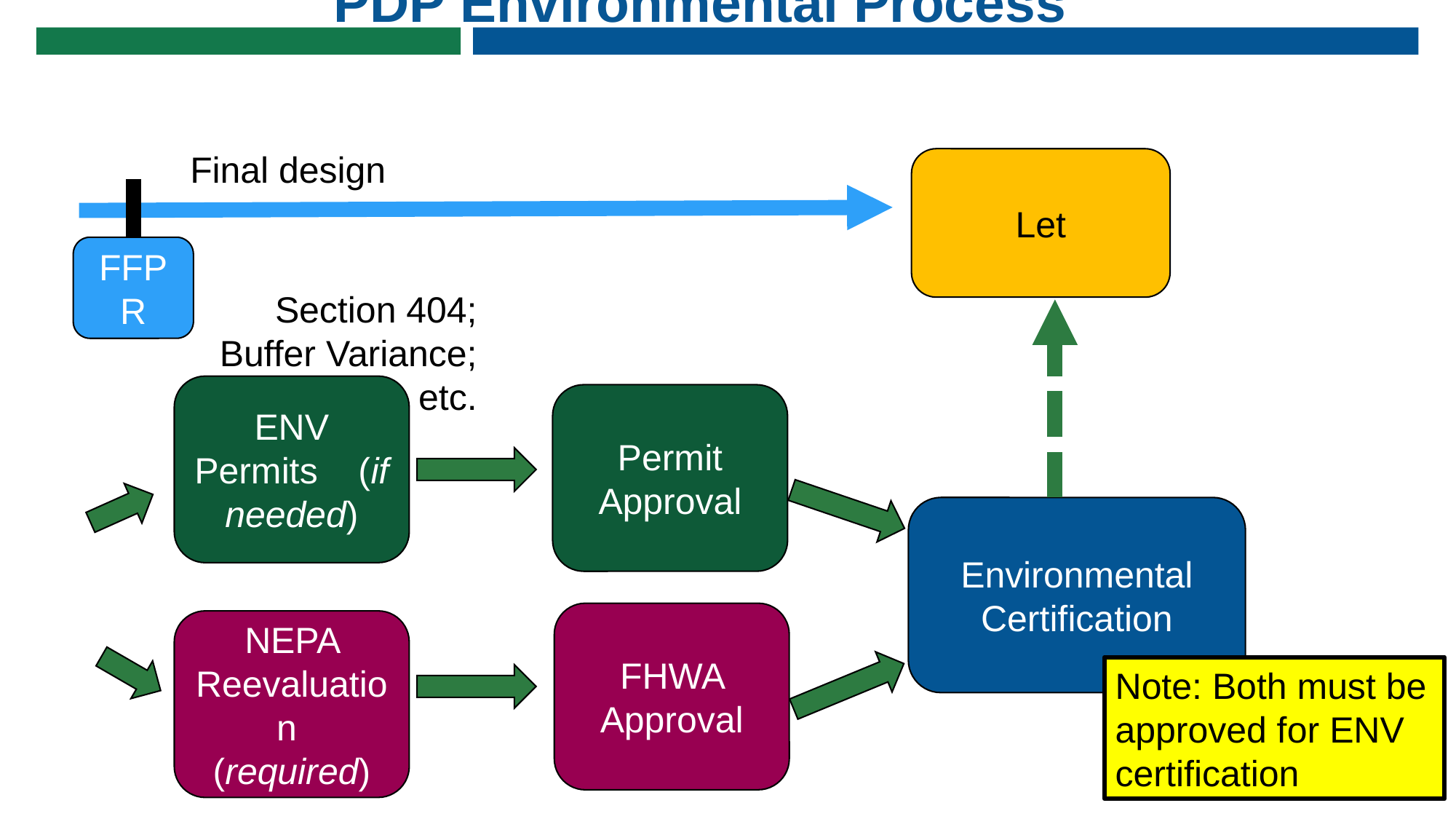

# PDP Environmental Process
Final design
Let
FFPR
Section 404; Buffer Variance; etc.
ENV Permits    (if needed)

Permit Approval

Environmental Certification
FHWA Approval

NEPA Reevaluation  (required)

Note: Both must be approved for ENV certification